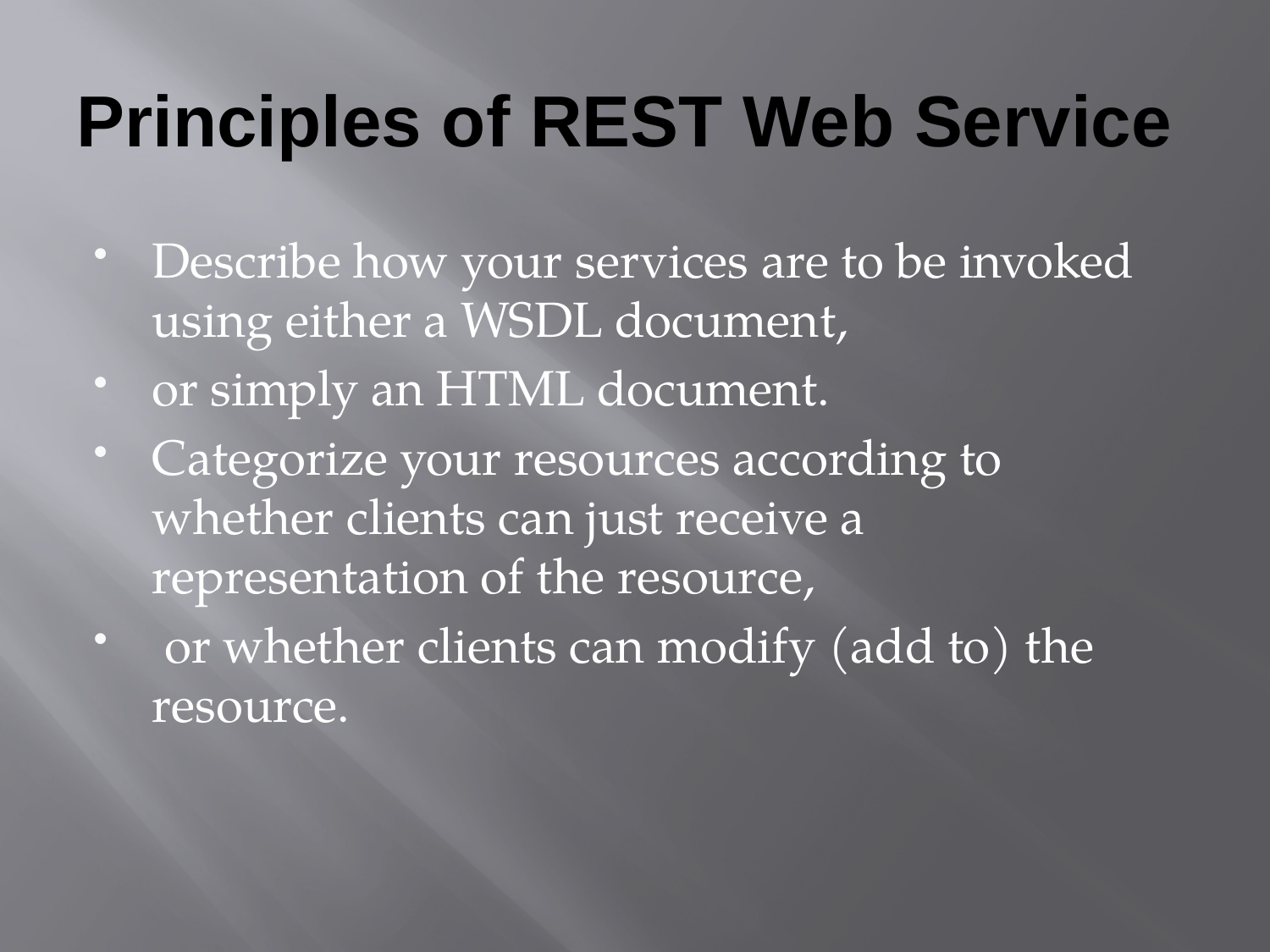

# Principles of REST Web Service
Describe how your services are to be invoked using either a WSDL document,
or simply an HTML document.
Categorize your resources according to whether clients can just receive a representation of the resource,
 or whether clients can modify (add to) the resource.